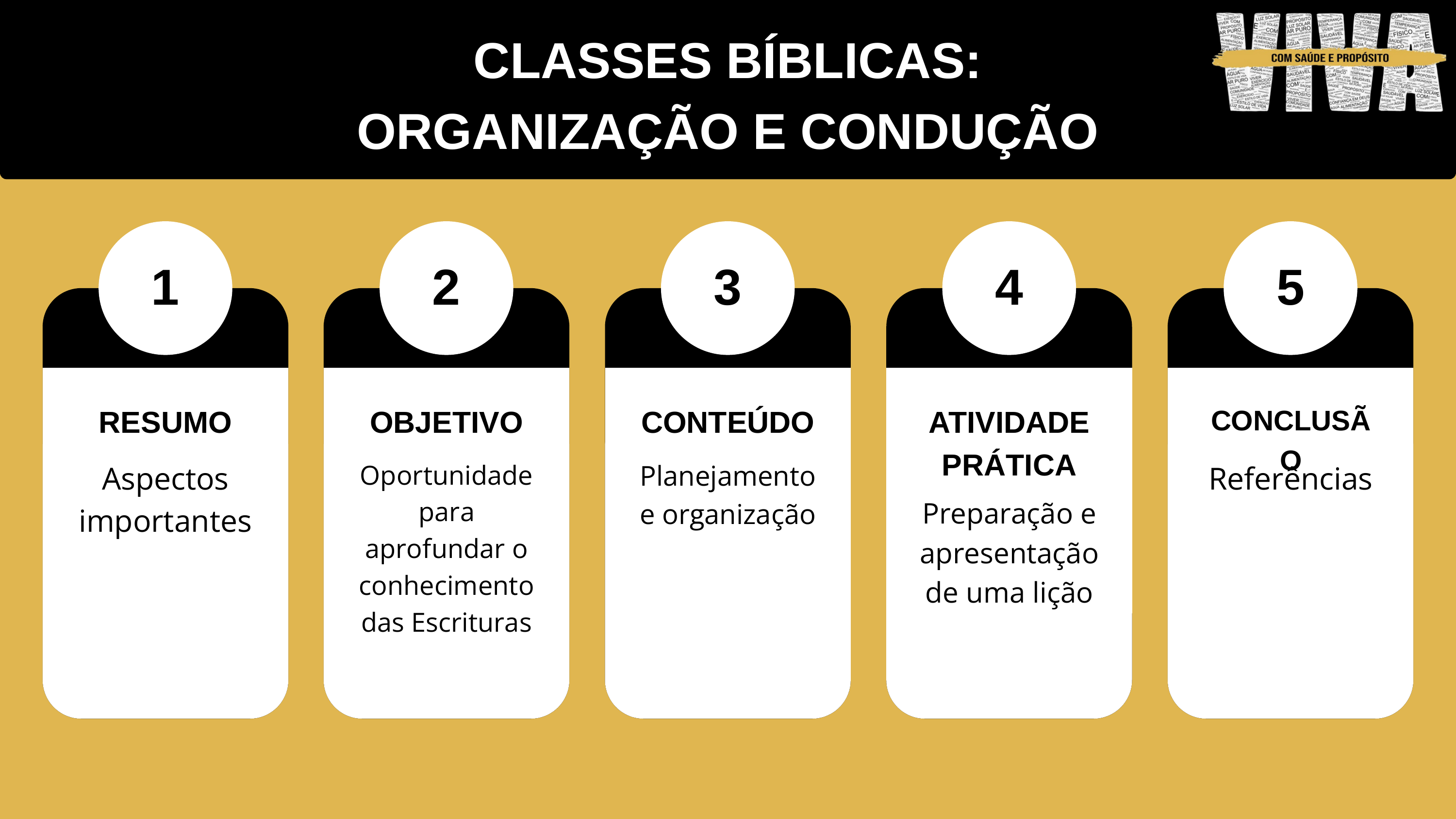

CLASSES BÍBLICAS:
ORGANIZAÇÃO E CONDUÇÃO

1

2

3

4

5

RESUMO
OBJETIVO
CONTEÚDO
ATIVIDADE PRÁTICA
CONCLUSÃO
Aspectos importantes
Oportunidade para aprofundar o conhecimento das Escrituras
Planejamento e organização
Referências
Preparação e apresentação de uma lição